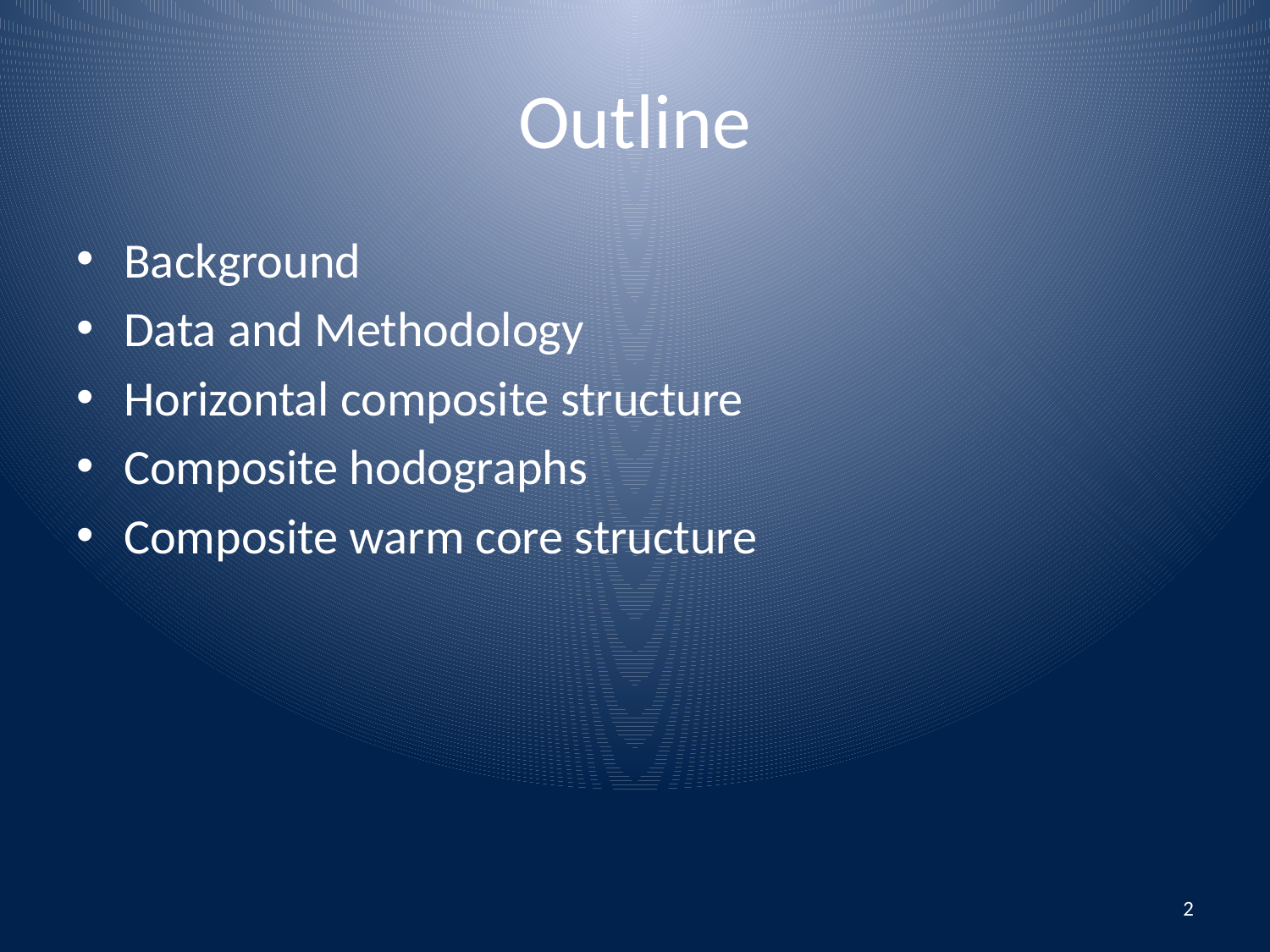

# Outline
Background
Data and Methodology
Horizontal composite structure
Composite hodographs
Composite warm core structure
2